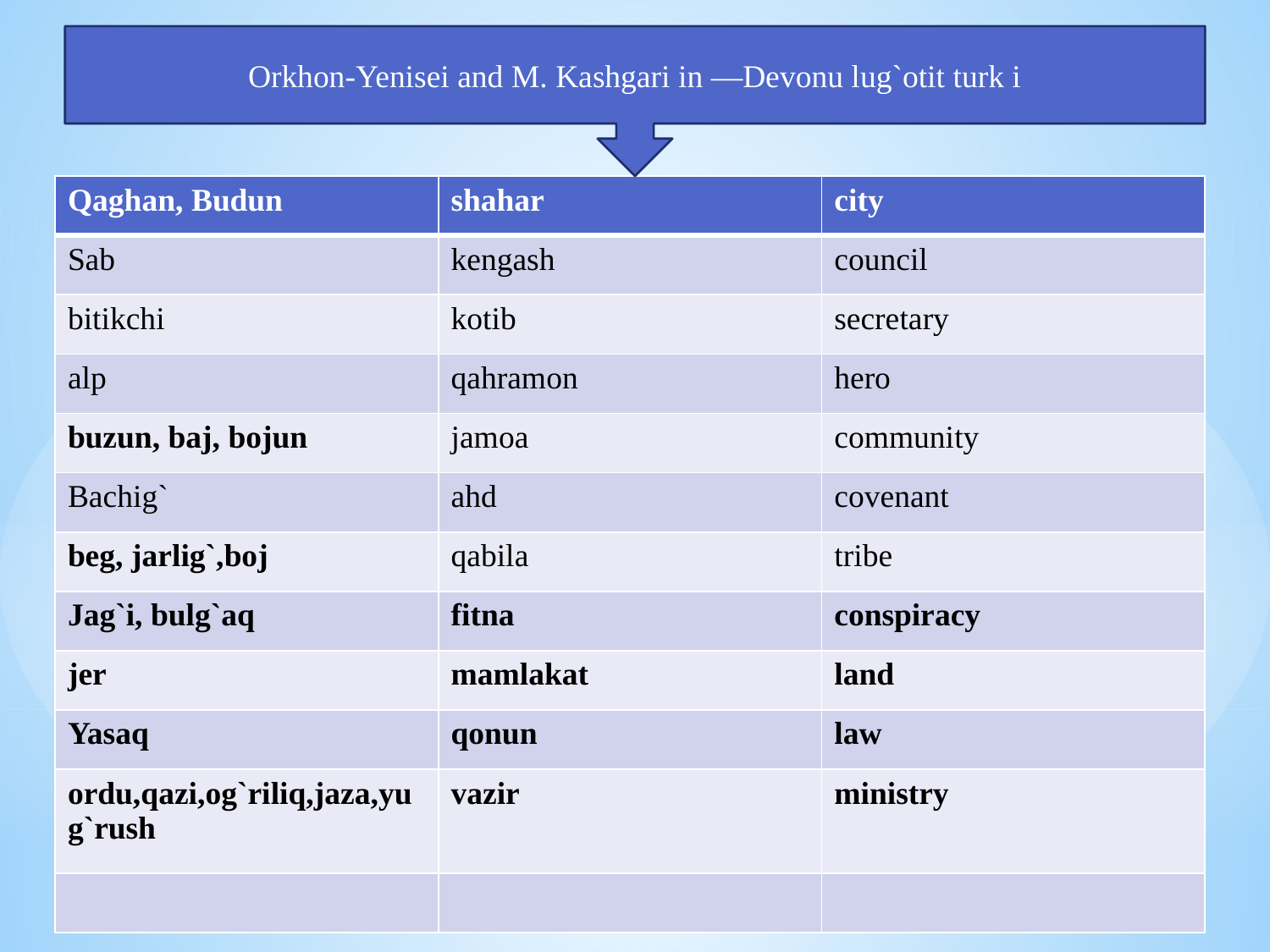

Orkhon-Yenisei and M. Kashgari in ―Devonu lug`otit turk i
| Qaghan, Budun | shahar | city |
| --- | --- | --- |
| Sab | kengash | council |
| bitikchi | kotib | secretary |
| alp | qahramon | hero |
| buzun, baj, bojun | jamoa | community |
| Bachig` | ahd | covenant |
| beg, jarlig`,boj | qabila | tribe |
| Jag`i, bulg`aq | fitna | conspiracy |
| jer | mamlakat | land |
| Yasaq | qonun | law |
| ordu,qazi,og`riliq,jaza,yug`rush | vazir | ministry |
|  |  |  |